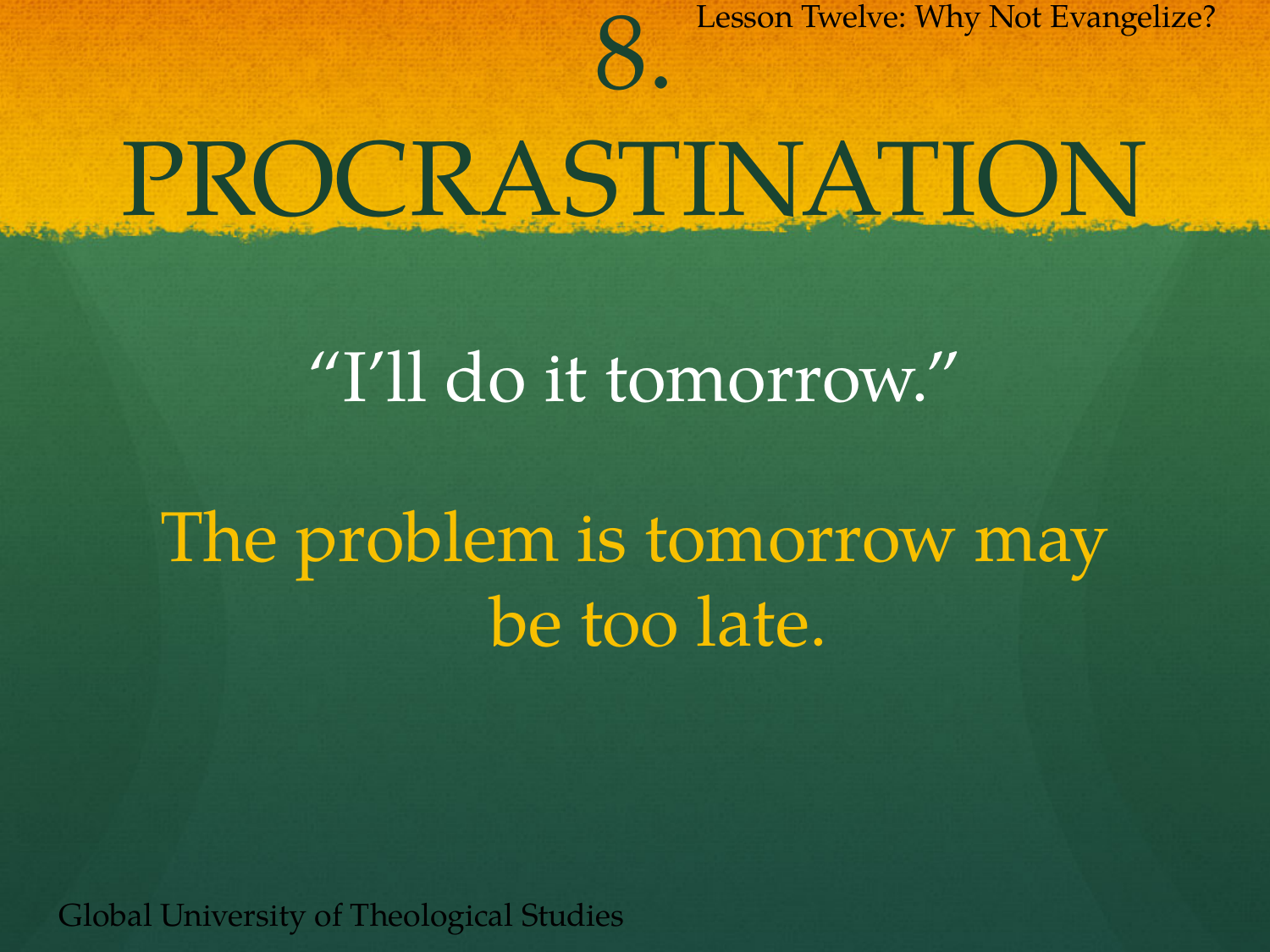

Lesson Twelve: Why Not Evangelize?

# 8. Procrastination
“I’ll do it tomorrow.”
The problem is tomorrow may be too late.
Global University of Theological Studies